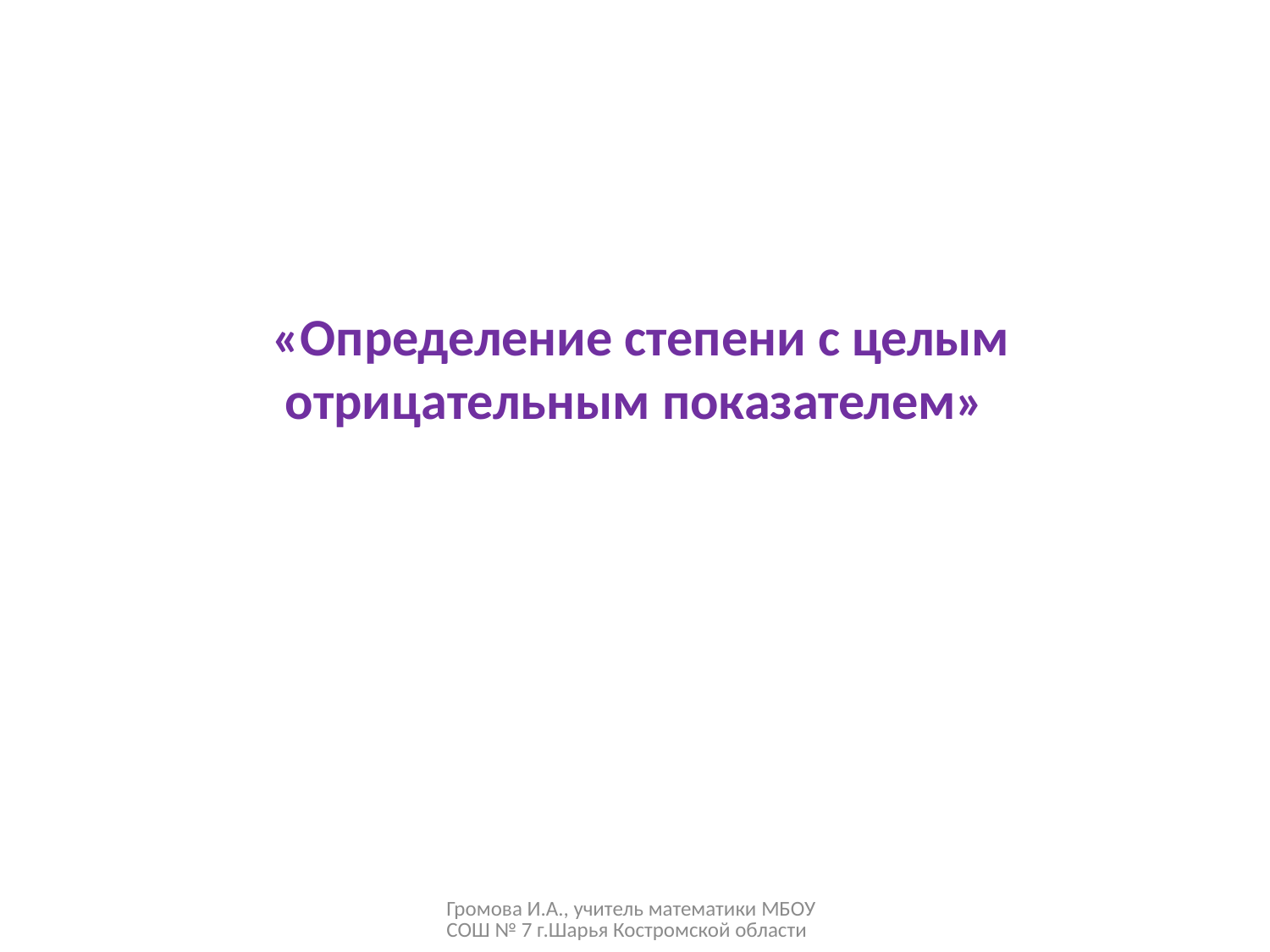

# «Определение степени с целым отрицательным показателем»
Громова И.А., учитель математики МБОУ СОШ № 7 г.Шарья Костромской области